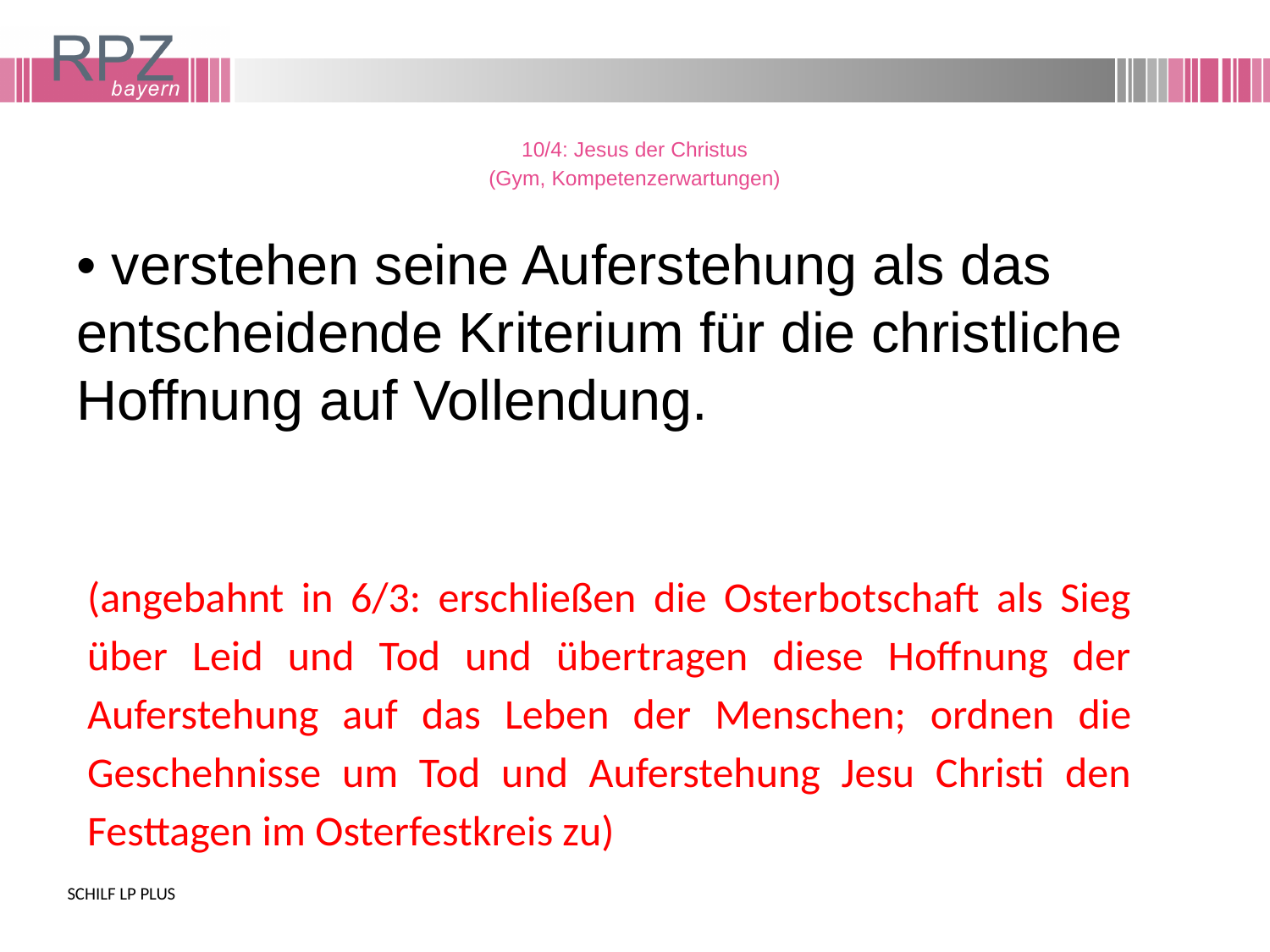

# 10/4: Jesus der Christus (Gym, Kompetenzerwartungen)
• verstehen seine Auferstehung als das entscheidende Kriterium für die christliche Hoffnung auf Vollendung.
(angebahnt in 6/3: erschließen die Osterbotschaft als Sieg über Leid und Tod und übertragen diese Hoffnung der Auferstehung auf das Leben der Menschen; ordnen die Geschehnisse um Tod und Auferstehung Jesu Christi den Festtagen im Osterfestkreis zu)